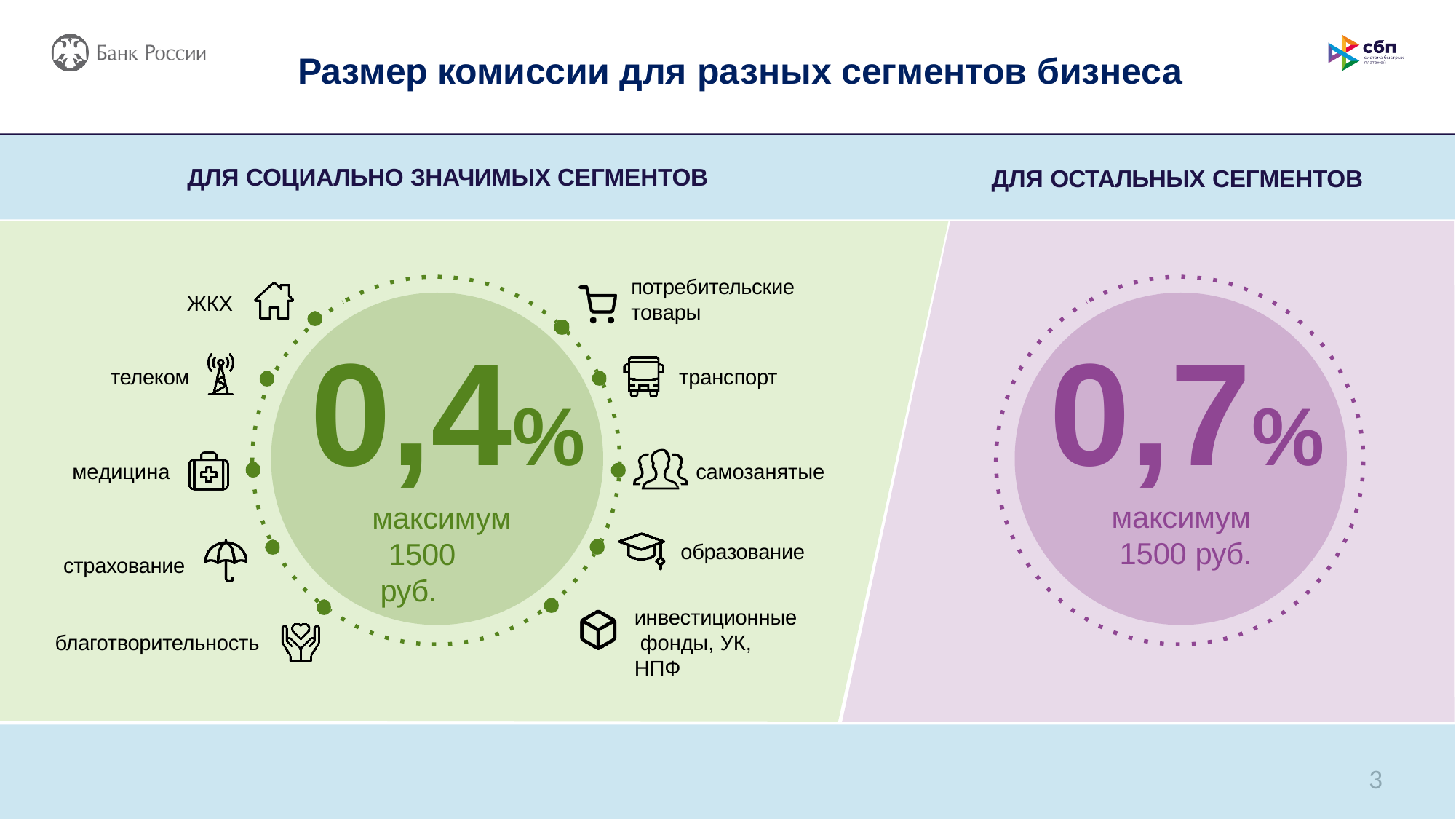

Размер комиссии для разных сегментов бизнеса

ДЛЯ СОЦИАЛЬНО ЗНАЧИМЫХ СЕГМЕНТОВ
ДЛЯ ОСТАЛЬНЫХ СЕГМЕНТОВ

потребительские
товары

ЖКХ
0,7%
максимум
1500 руб.
0,4%
максимум  1500 руб.
телеком
транспорт
самозанятые
медицина
образование
страхование
инвестиционные  фонды, УК, НПФ
благотворительность
3